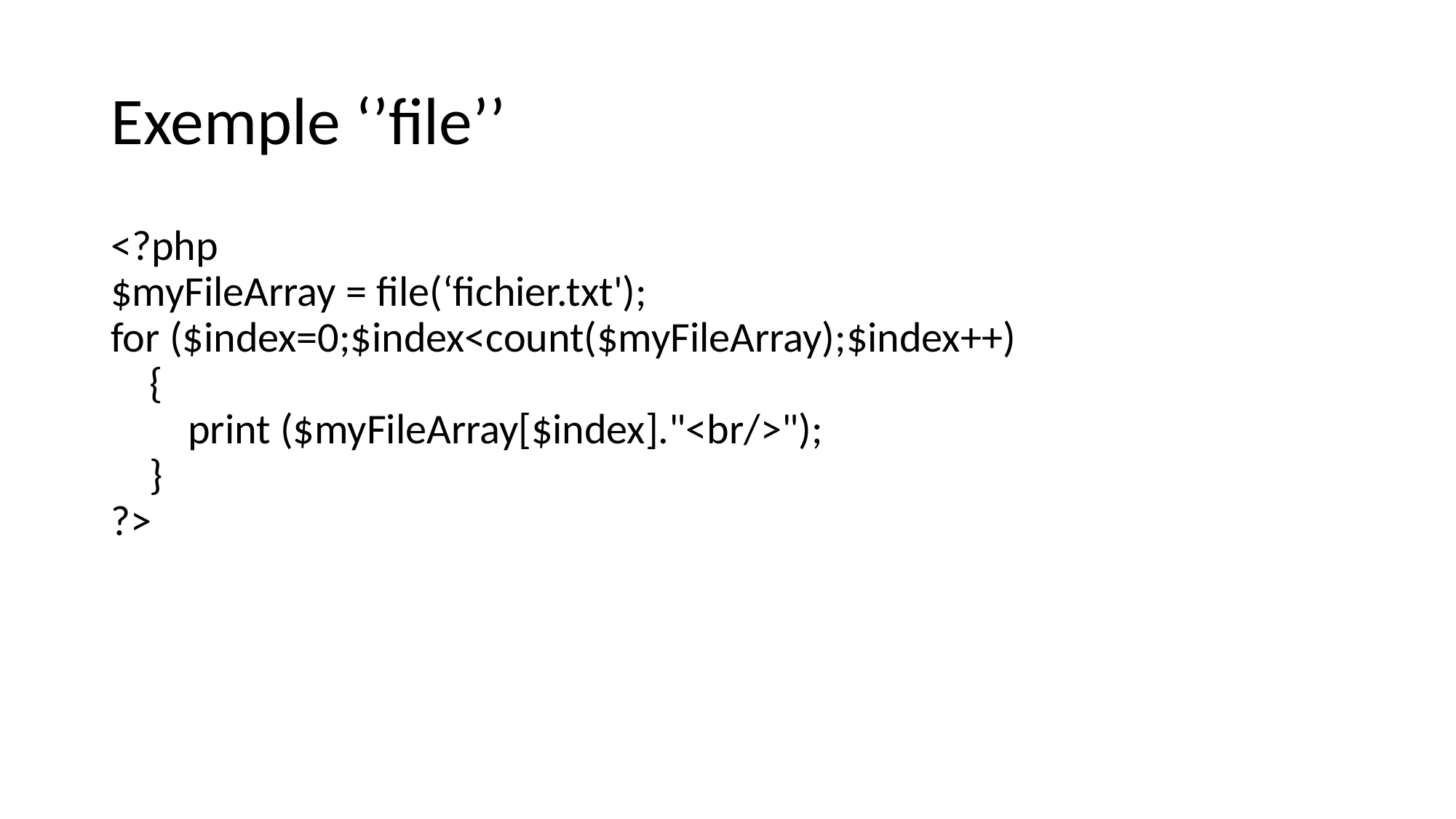

# Exemple ‘’file’’
<?php
$myFileArray = file(‘fichier.txt');
for ($index=0;$index<count($myFileArray);$index++)
    {
        print ($myFileArray[$index]."<br/>");
    }
?>